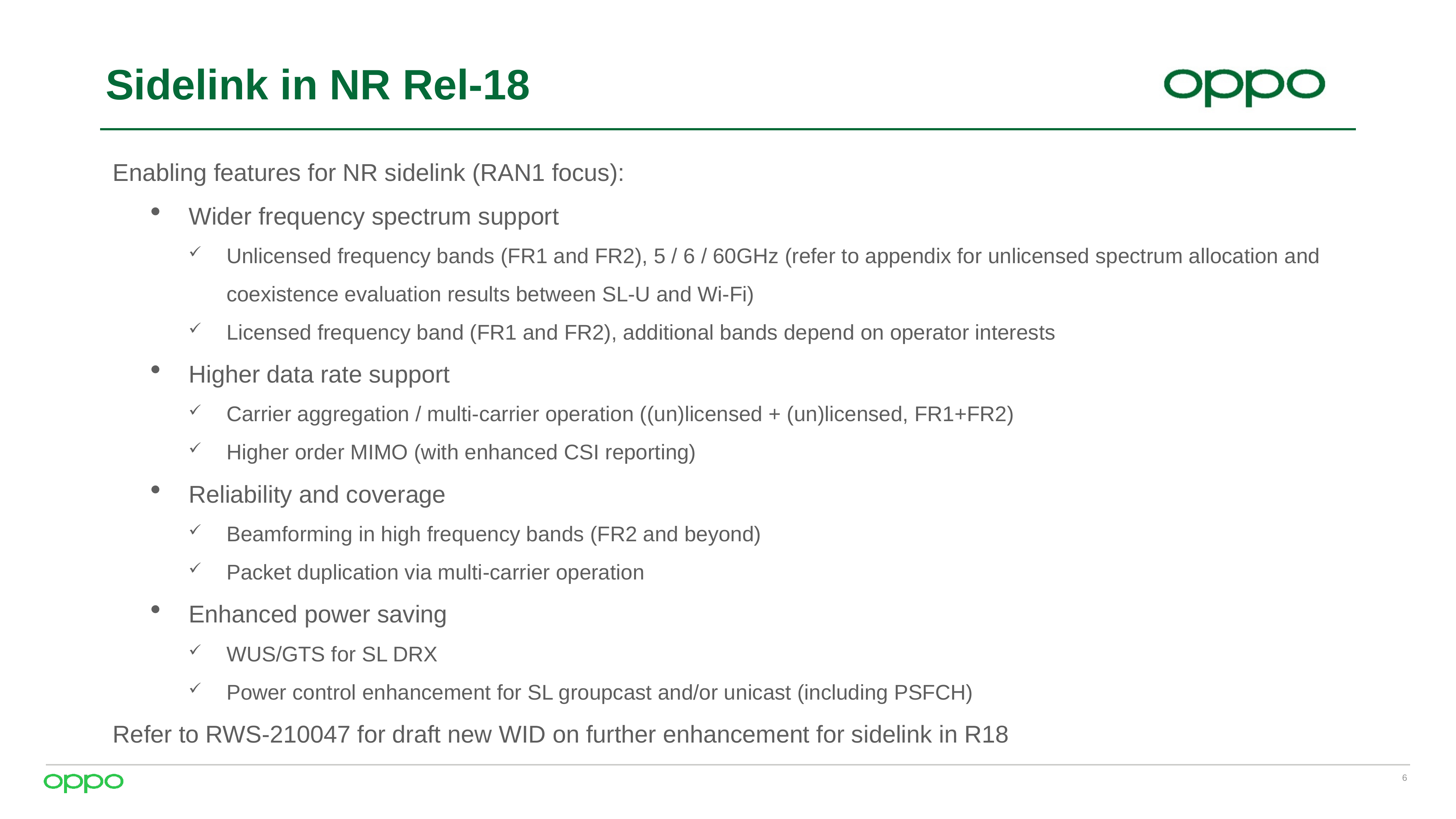

# Sidelink in NR Rel-18
Enabling features for NR sidelink (RAN1 focus):
Wider frequency spectrum support
Unlicensed frequency bands (FR1 and FR2), 5 / 6 / 60GHz (refer to appendix for unlicensed spectrum allocation and coexistence evaluation results between SL-U and Wi-Fi)
Licensed frequency band (FR1 and FR2), additional bands depend on operator interests
Higher data rate support
Carrier aggregation / multi-carrier operation ((un)licensed + (un)licensed, FR1+FR2)
Higher order MIMO (with enhanced CSI reporting)
Reliability and coverage
Beamforming in high frequency bands (FR2 and beyond)
Packet duplication via multi-carrier operation
Enhanced power saving
WUS/GTS for SL DRX
Power control enhancement for SL groupcast and/or unicast (including PSFCH)
Refer to RWS-210047 for draft new WID on further enhancement for sidelink in R18